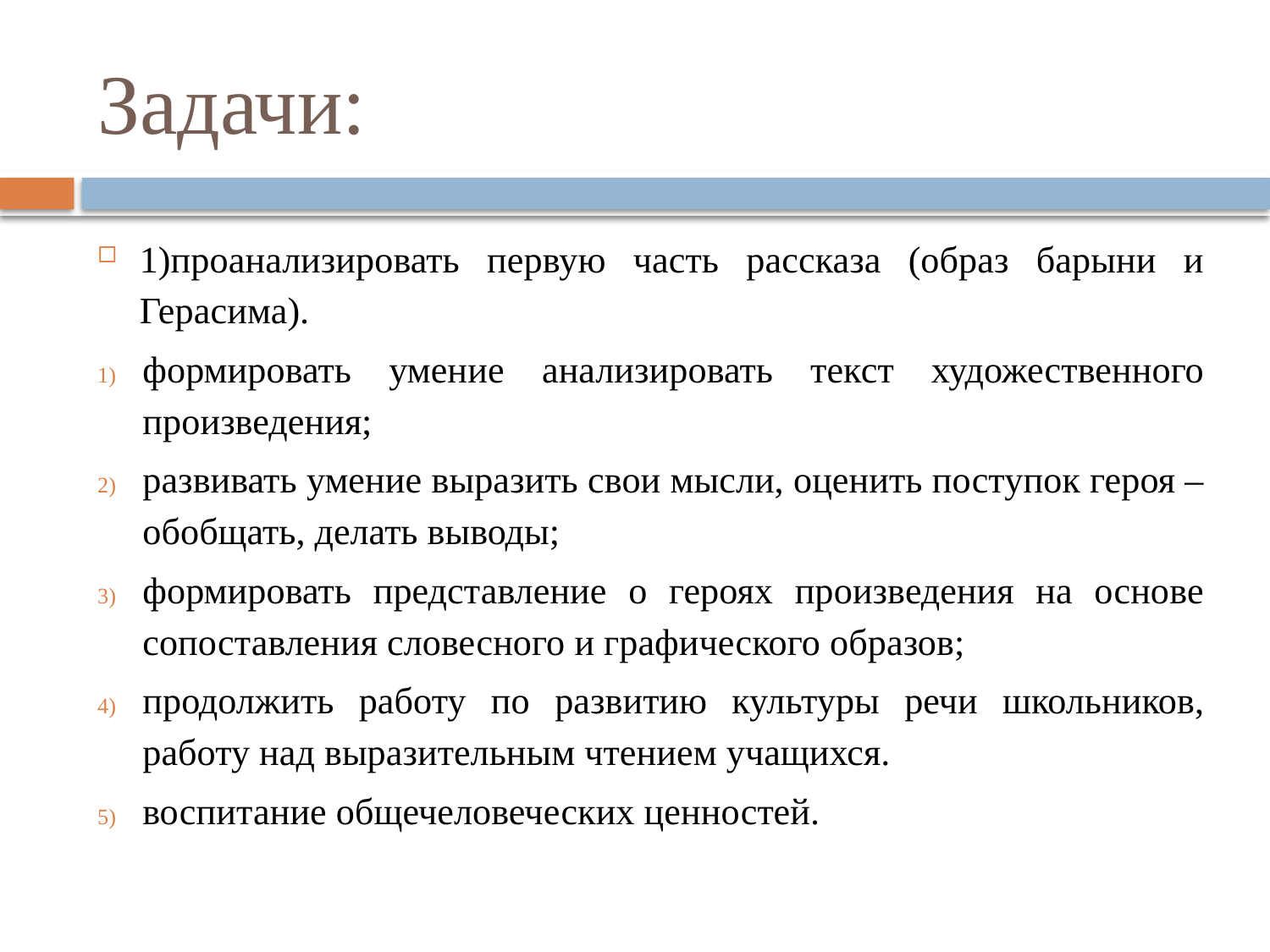

# Задачи:
1)проанализировать первую часть рассказа (образ барыни и Герасима).
формировать умение анализировать текст художественного произведения;
развивать умение выразить свои мысли, оценить поступок героя – обобщать, делать выводы;
формировать представление о героях произведения на основе сопоставления словесного и графического образов;
продолжить работу по развитию культуры речи школьников, работу над выразительным чтением учащихся.
воспитание общечеловеческих ценностей.